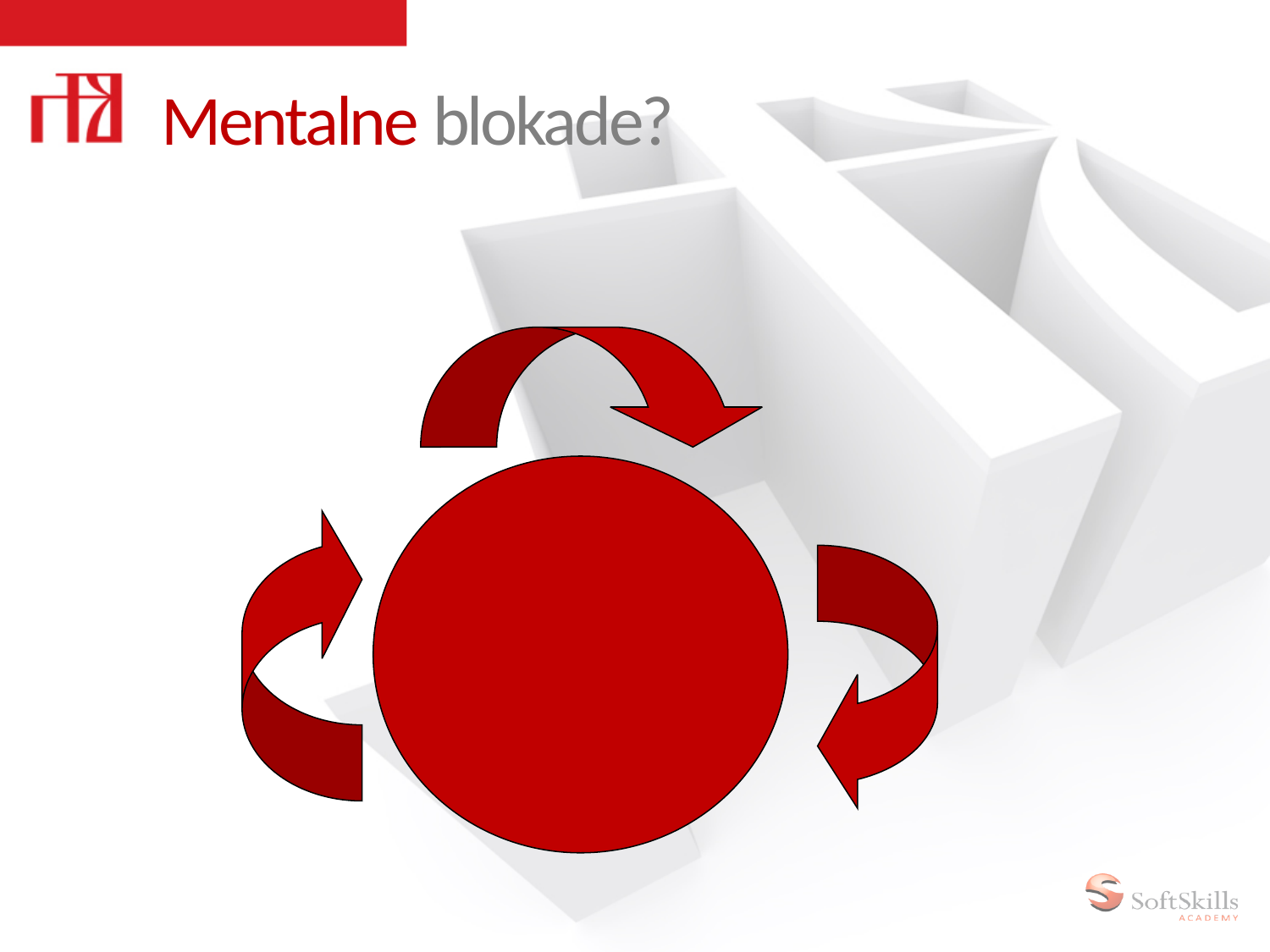

Mentalne blokade?

RAZVOJ I USAVRŠAVANJE

 SVJESNA
KOMPETENCIJA

SVJESNA
NEKOMPETENCIJA

IZVRSNOST

NESVJESNA
NEKOMPETENCIJA

 NESVJESNA
KOMPETENCIJA